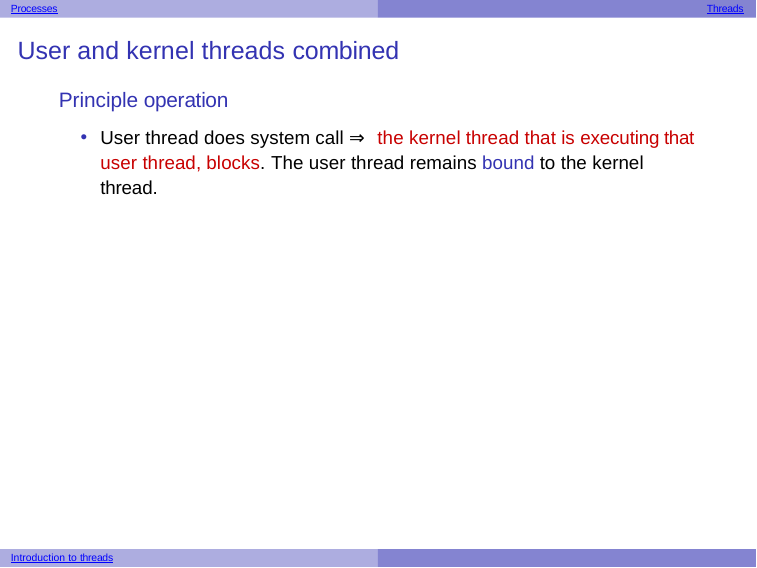

Processes
Threads
User and kernel threads combined
Principle operation
User thread does system call ⇒ the kernel thread that is executing that user thread, blocks. The user thread remains bound to the kernel thread.

Introduction to threads